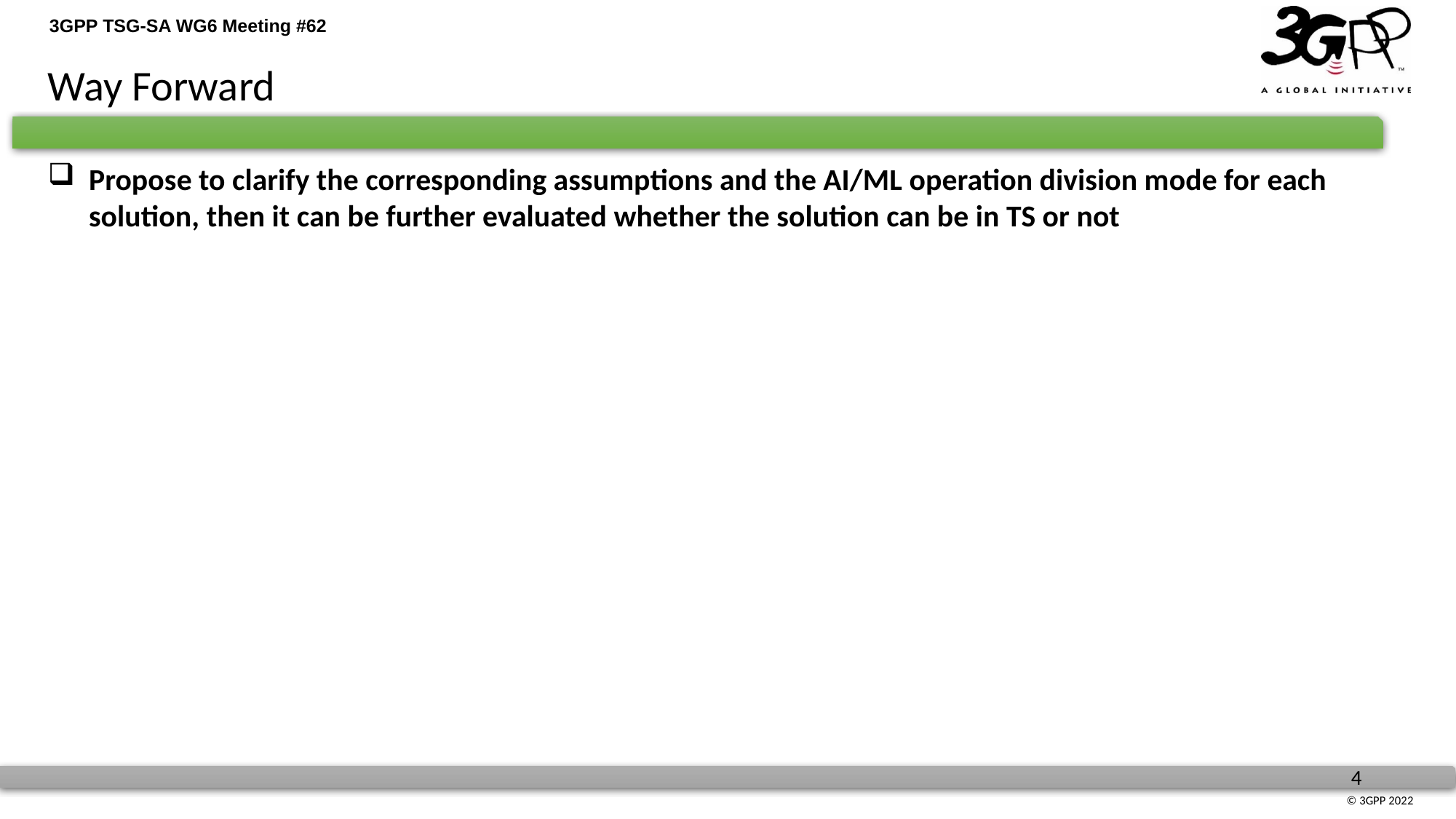

Way Forward
Propose to clarify the corresponding assumptions and the AI/ML operation division mode for each solution, then it can be further evaluated whether the solution can be in TS or not